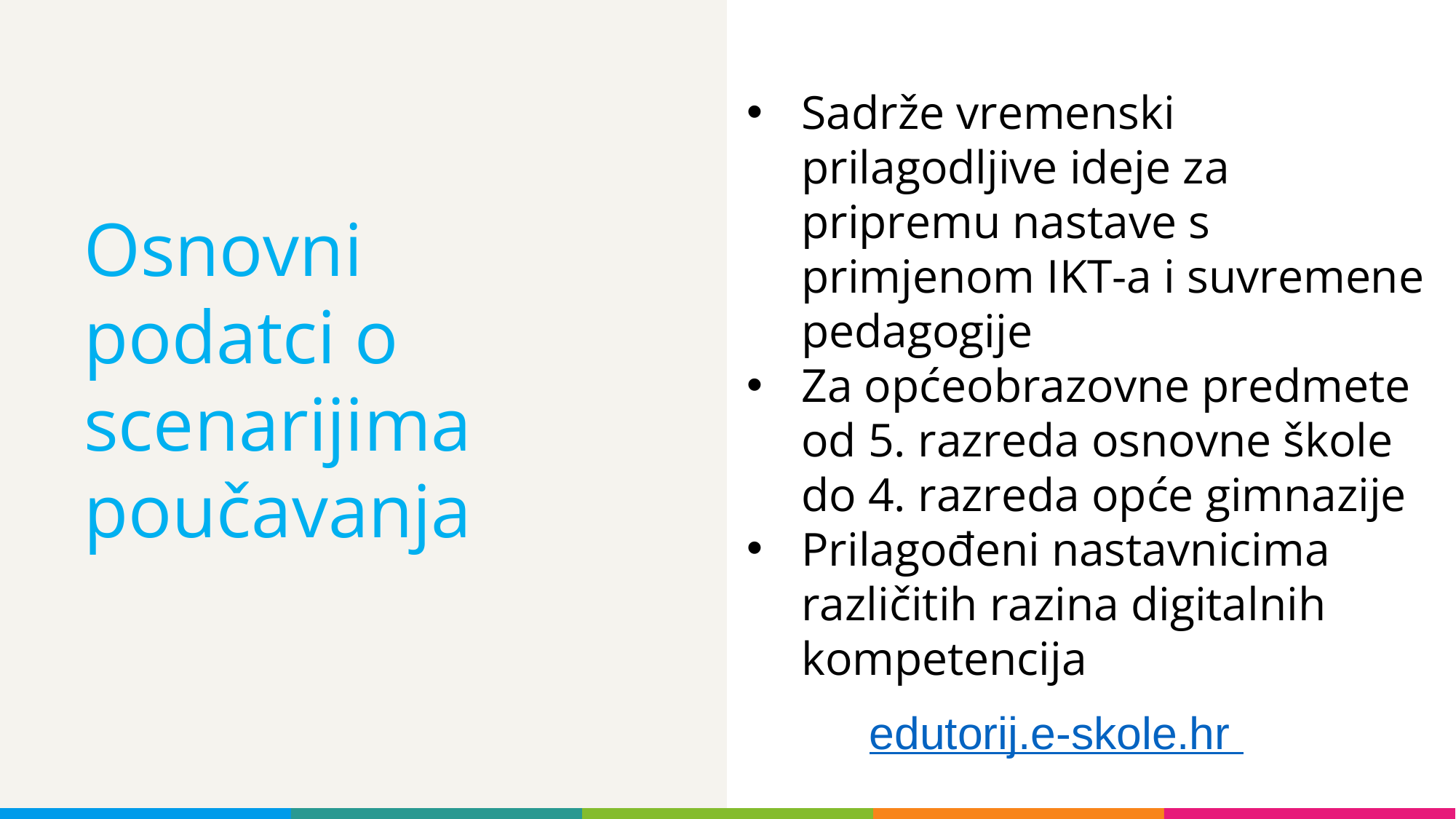

Sadrže vremenski prilagodljive ideje za pripremu nastave s primjenom IKT-a i suvremene pedagogije
Za općeobrazovne predmete od 5. razreda osnovne škole do 4. razreda opće gimnazije
Prilagođeni nastavnicima različitih razina digitalnih kompetencija

# Osnovni podatci o scenarijima poučavanja
edutorij.e-skole.hr